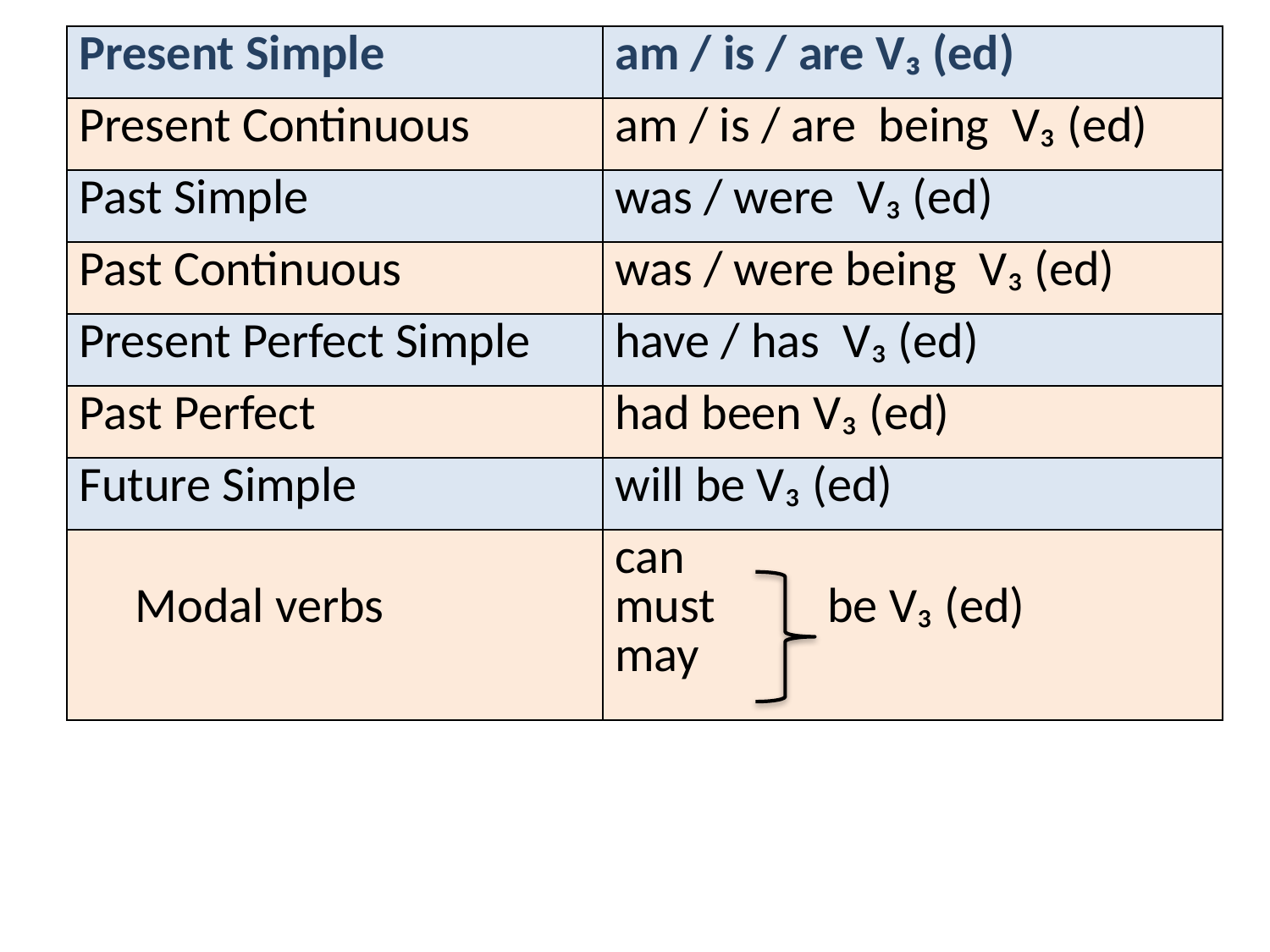

| Present Simple | am / is / are V₃ (ed) |
| --- | --- |
| Present Continuous | am / is / are being V₃ (ed) |
| Past Simple | was / were V₃ (ed) |
| Past Continuous | was / were being V₃ (ed) |
| Present Perfect Simple | have / has V₃ (ed) |
| Past Perfect | had been V₃ (ed) |
| Future Simple | will be V₃ (ed) |
| Modal verbs | can must be V₃ (ed) may |